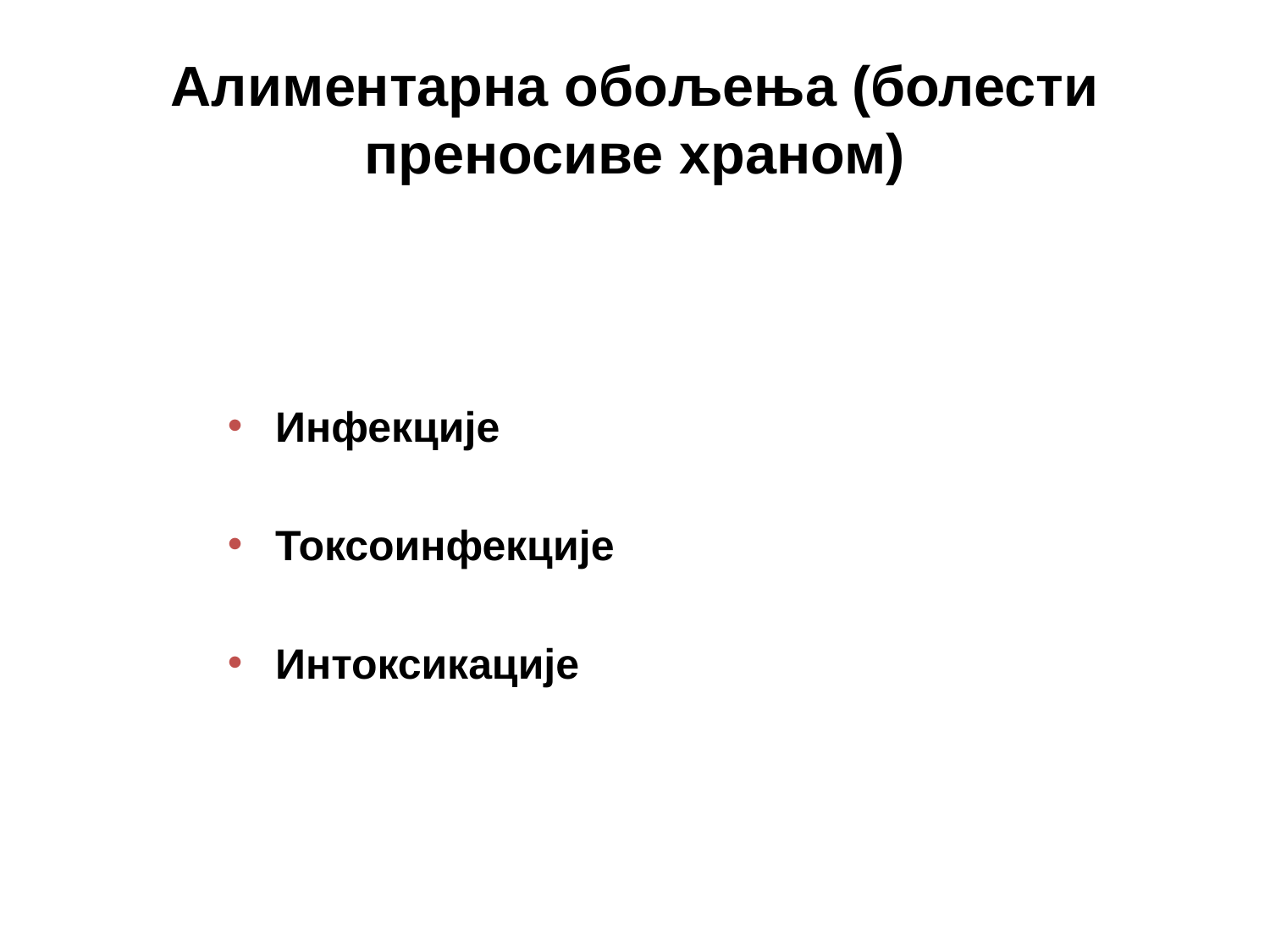

# Алиментарна обољења (болести преносиве храном)
Инфекције

Токсоинфекције

Интоксикације